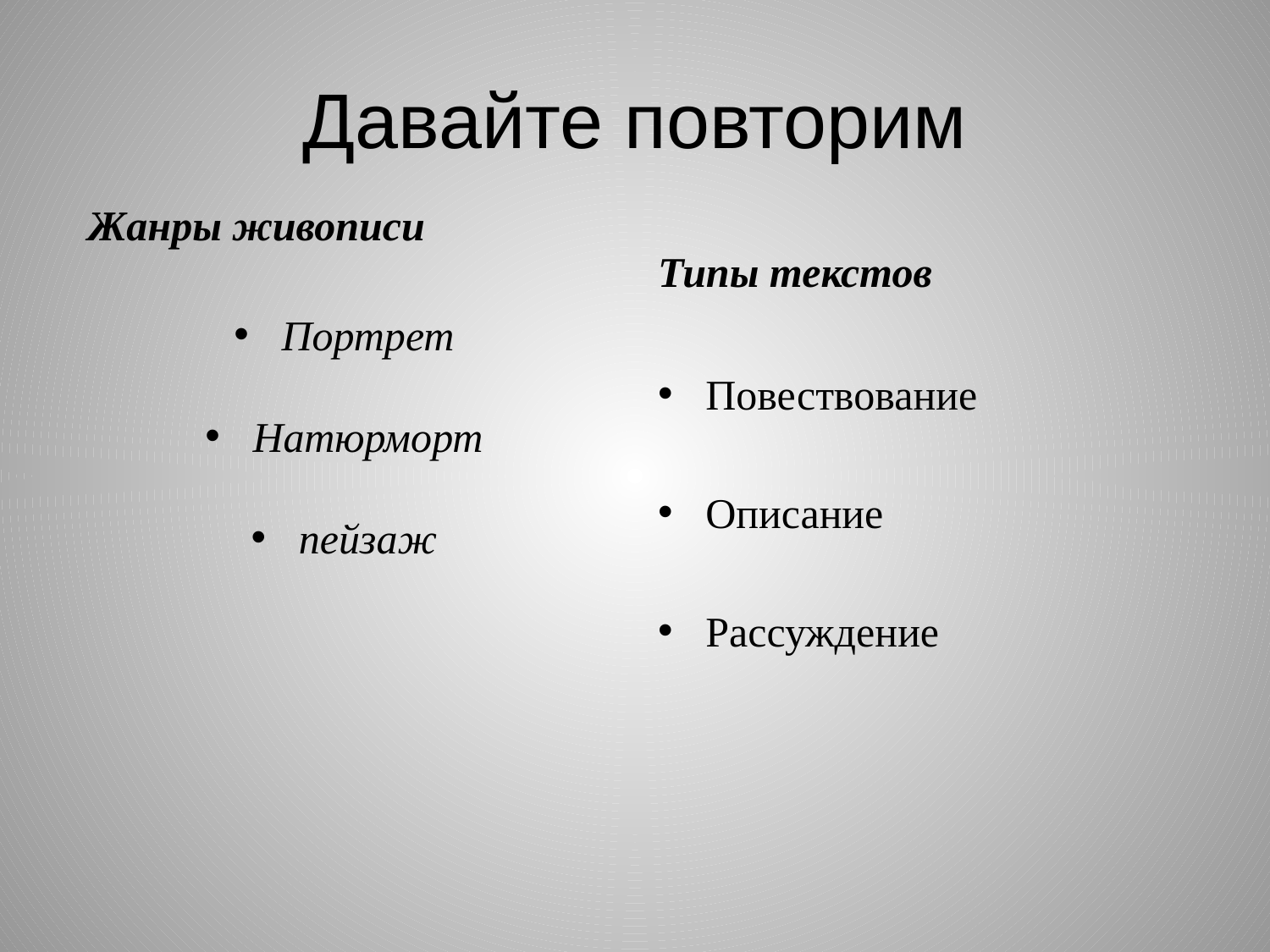

# Давайте повторим
Типы текстов
Жанры живописи

Портрет

Натюрморт

пейзаж

Повествование

Описание

Рассуждение